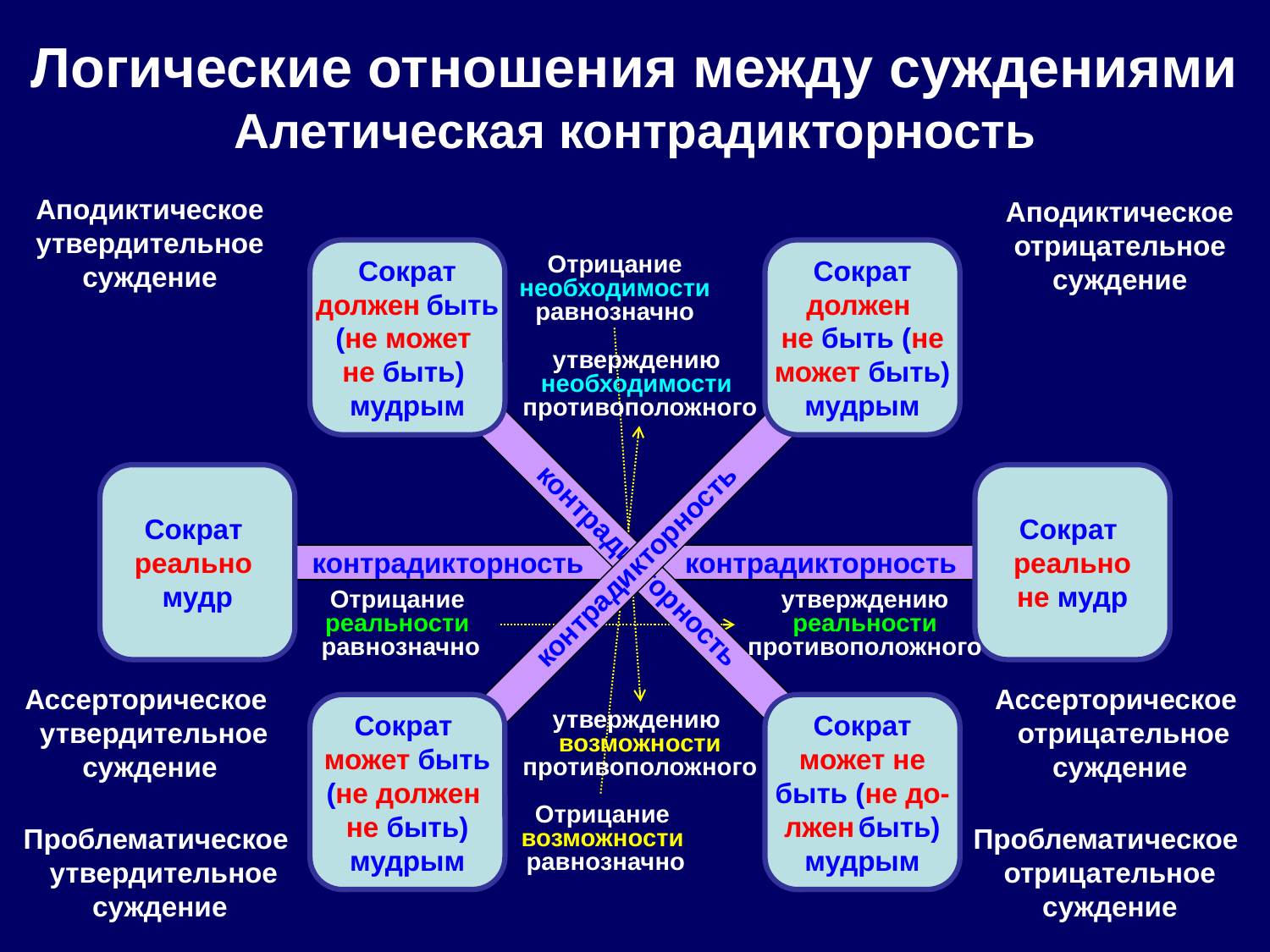

# Логические отношения между суждениями Алетическая контрадикторность
Аподиктическое
утвердительное
суждение
Аподиктическое
отрицательное суждение
Сократ
должен быть
(не может
не быть)
мудрым
Сократ
должен
не быть (не
может быть)
мудрым
Отрицание необходимости
равнозначно
утверждению
необходимости
противоположного
Сократ
реально
мудр
Сократ
 реально
не мудр
контрадикторность             контрадикторность
контрадикторность
контрадикторность
Отрицание
реальности
 равнозначно
утверждению
реальности противоположного
Ассерторическое
 утвердительное суждение
Ассерторическое
 отрицательное суждение
Сократ
может быть (не должен
не быть) мудрым
Сократ
может не
быть (не до-лжен быть)
мудрым
утверждению
возможности
противоположного
Отрицание возможности
 равнозначно
Проблематическое
 утвердительное суждение
Проблематическое
отрицательное суждение